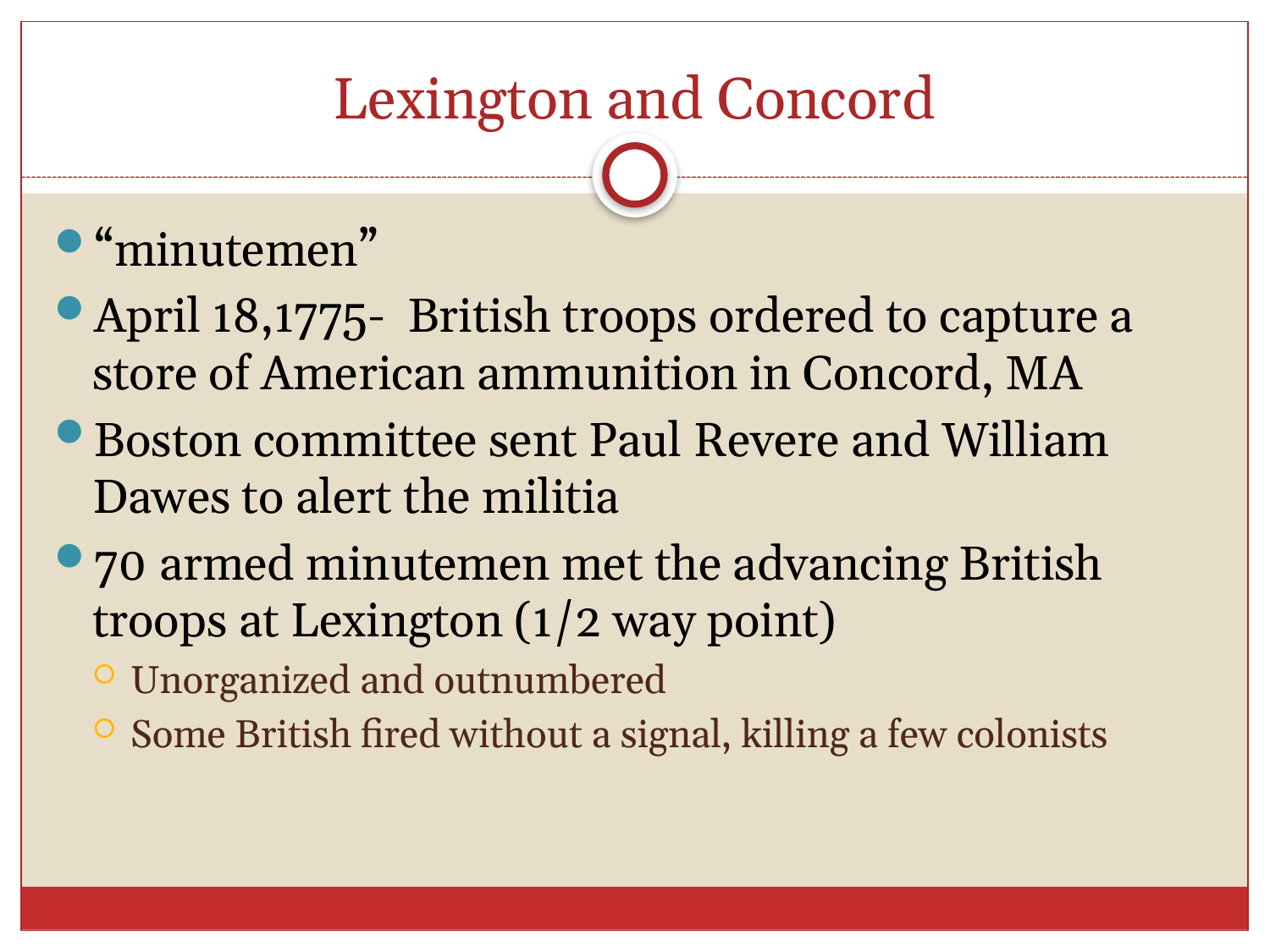

# Lexington and Concord
“minutemen”
April 18,1775-  British troops ordered to capture a store of American ammunition in Concord, MA
Boston committee sent Paul Revere and William Dawes to alert the militia
70 armed minutemen met the advancing British troops at Lexington (1/2 way point)
Unorganized and outnumbered
Some British fired without a signal, killing a few colonists